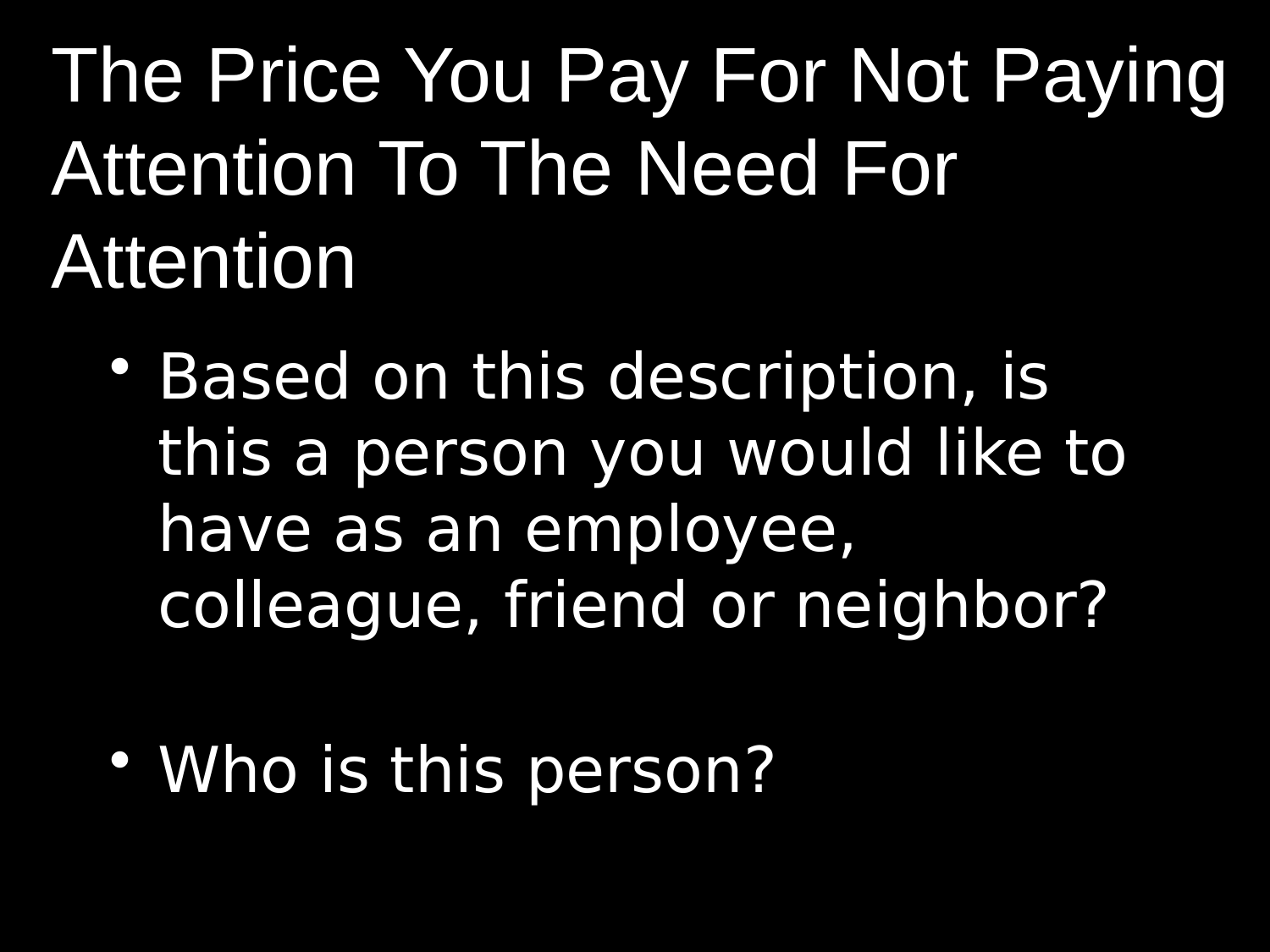

# The Price You Pay For Not Paying Attention To The Need For Attention
Based on this description, is this a person you would like to have as an employee, colleague, friend or neighbor?
Who is this person?